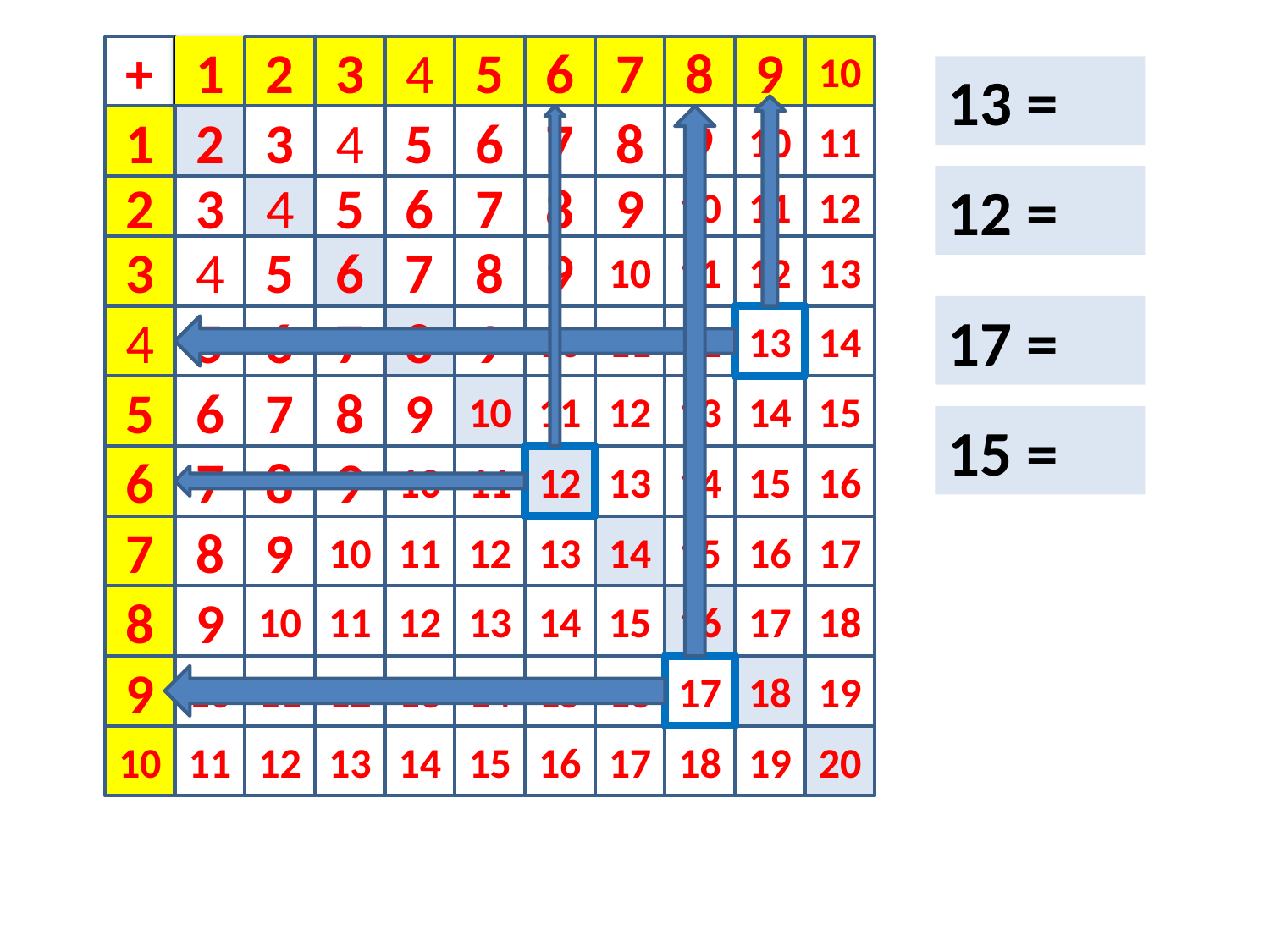

+
1
2
3
4
5
6
7
8
9
10
13 =

1
2
3
4
5
6
7

8
9

10
11
12 =
2
3
4
5
6
7
8
9
10
11
12
3
4
5
6
7
8
9
10
11
12
13
17 =
4
5
6
7
8
9
10
11
12
13

14

5
6
7
8
9
10
11
12
13
14
15
15 =
6
7
8
9
10
11
12

13
14
15
16

7
8
9
10
11
12
13
14
15
16
17
8
9
10
11
12
13
14
15
16
17
18
9
10
11
12
13
14
15
16
17

18
19

10
11
12
13
14
15
16
17
18
19
20